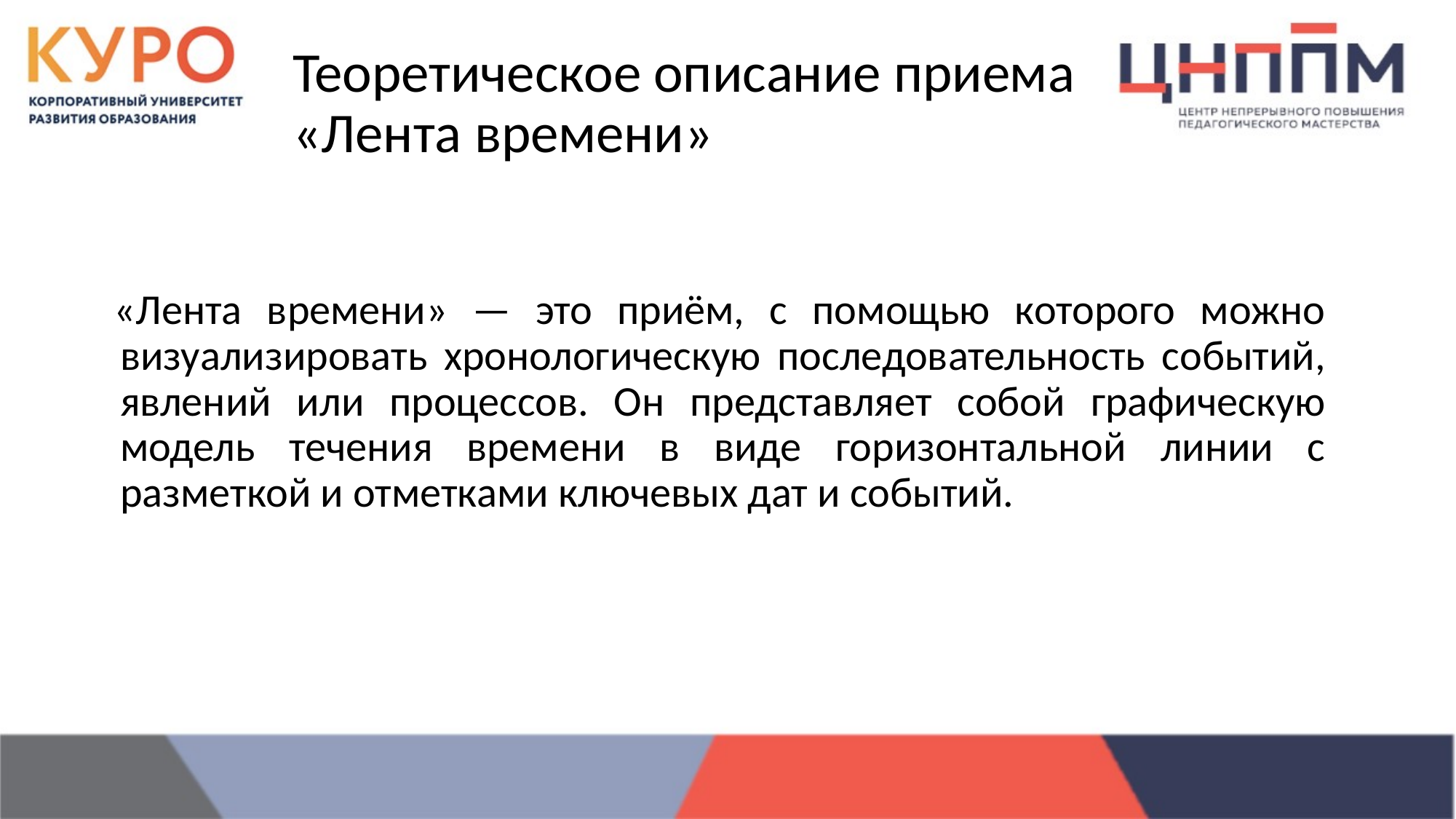

# Теоретическое описание приема «Лента времени»
«Лента времени» — это приём, с помощью которого можно визуализировать хронологическую последовательность событий, явлений или процессов. Он представляет собой графическую модель течения времени в виде горизонтальной линии с разметкой и отметками ключевых дат и событий.